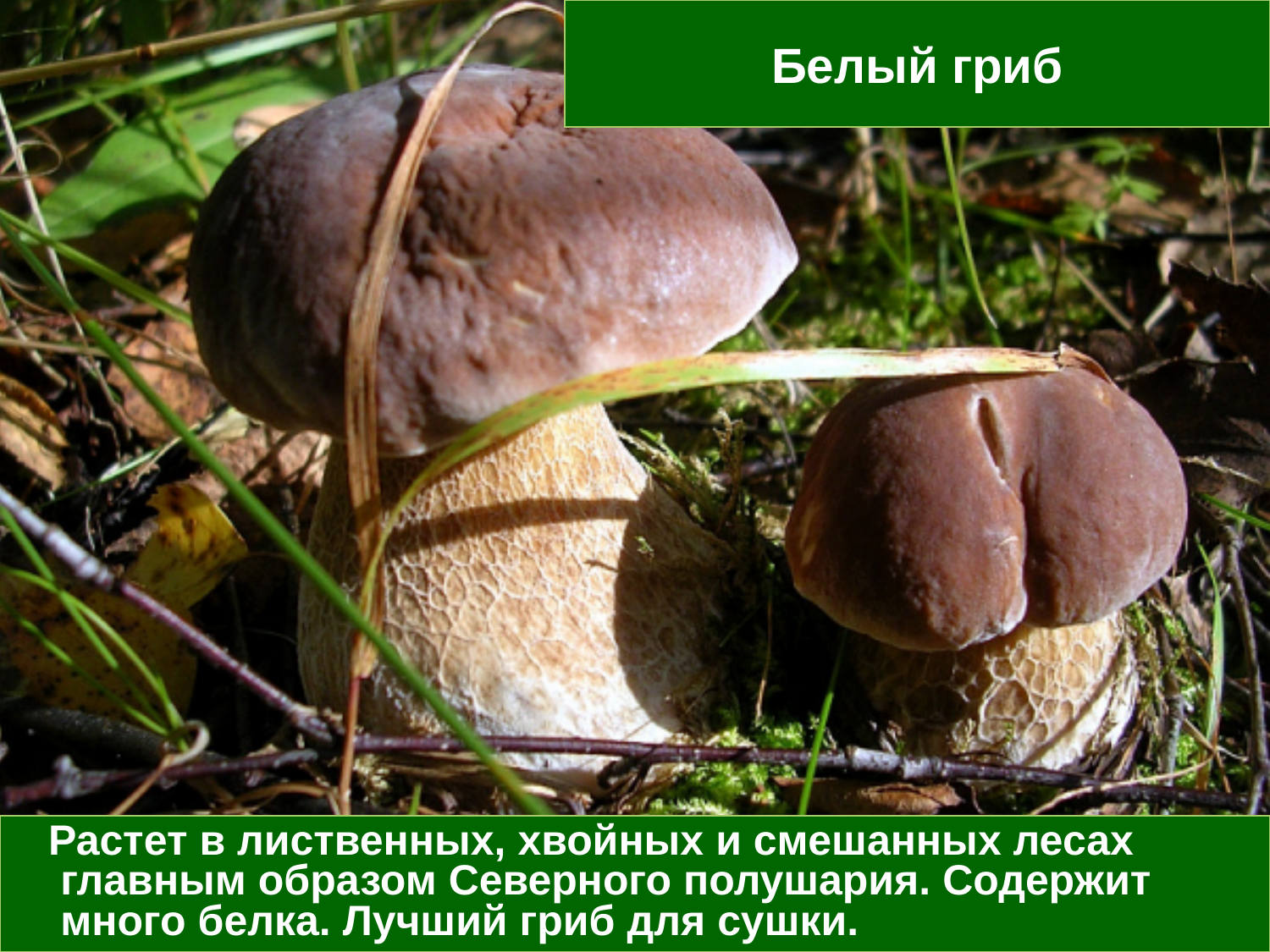

# Белый гриб
   Растет в лиственных, хвойных и смешанных лесах главным образом Северного полушария. Содержит много белка. Лучший гриб для сушки.